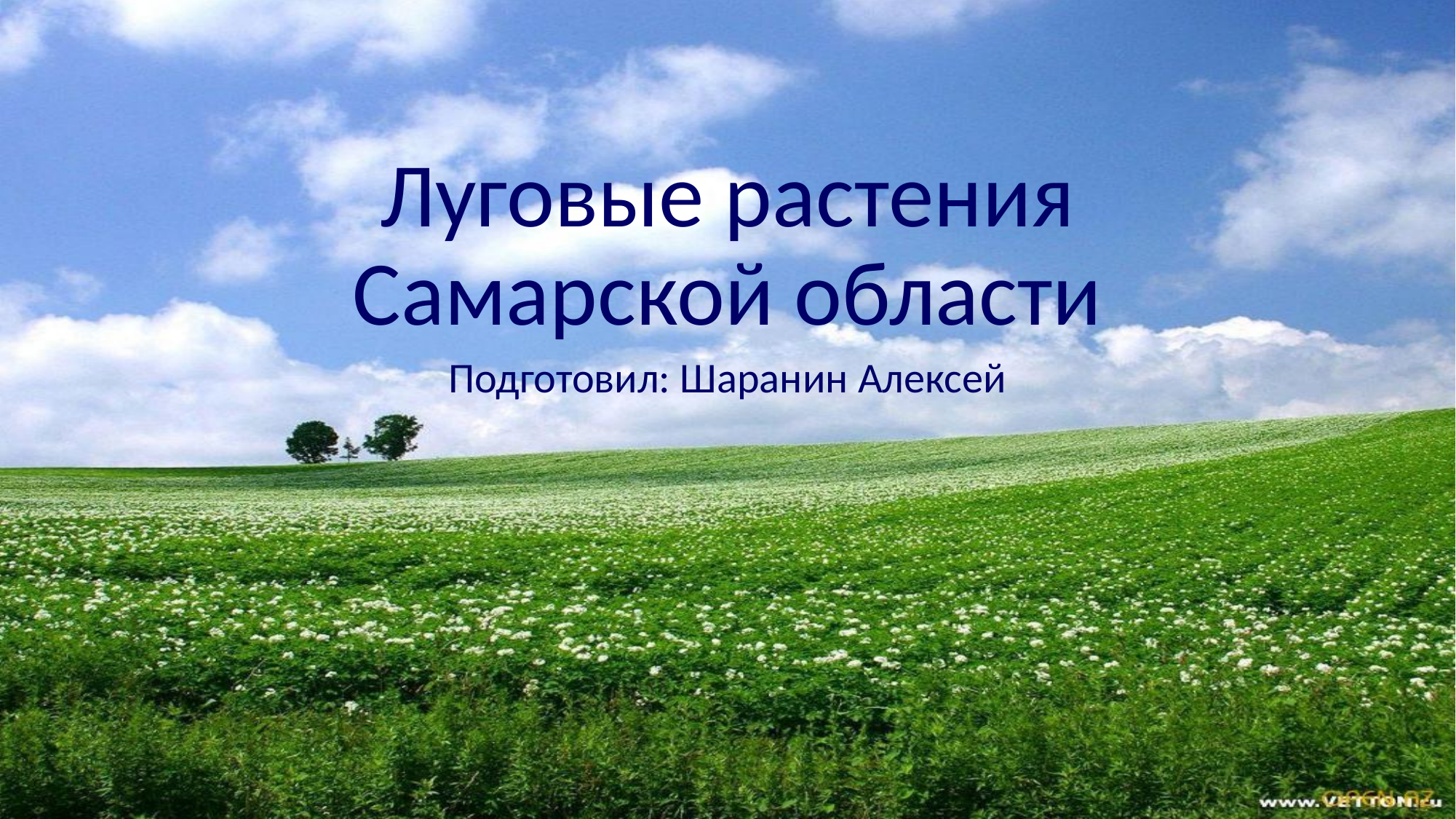

# Луговые растения Самарской области
Подготовил: Шаранин Алексей